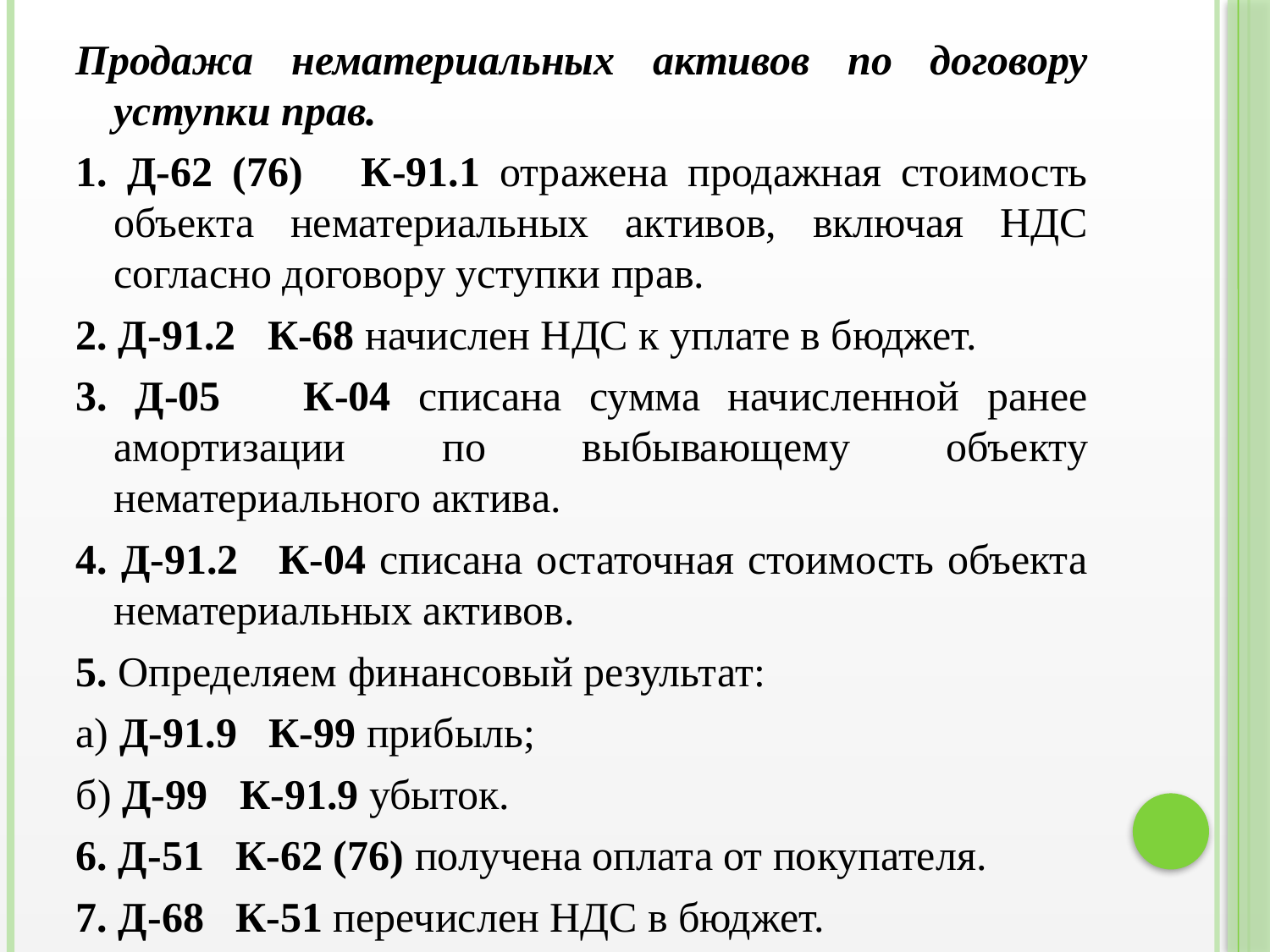

Продажа нематериальных активов по договору уступки прав.
1. Д-62 (76)   К-91.1 отражена продажная стоимость объекта нематериальных активов, включая НДС согласно договору уступки прав.
2. Д-91.2   К-68 начислен НДС к уплате в бюджет.
3. Д-05   К-04 списана сумма начисленной ранее амортизации по выбывающему объекту нематериального актива.
4. Д-91.2   К-04 списана остаточная стоимость объекта нематериальных активов.
5. Определяем финансовый результат:
а) Д-91.9   К-99 прибыль;
б) Д-99   К-91.9 убыток.
6. Д-51   К-62 (76) получена оплата от покупателя.
7. Д-68   К-51 перечислен НДС в бюджет.